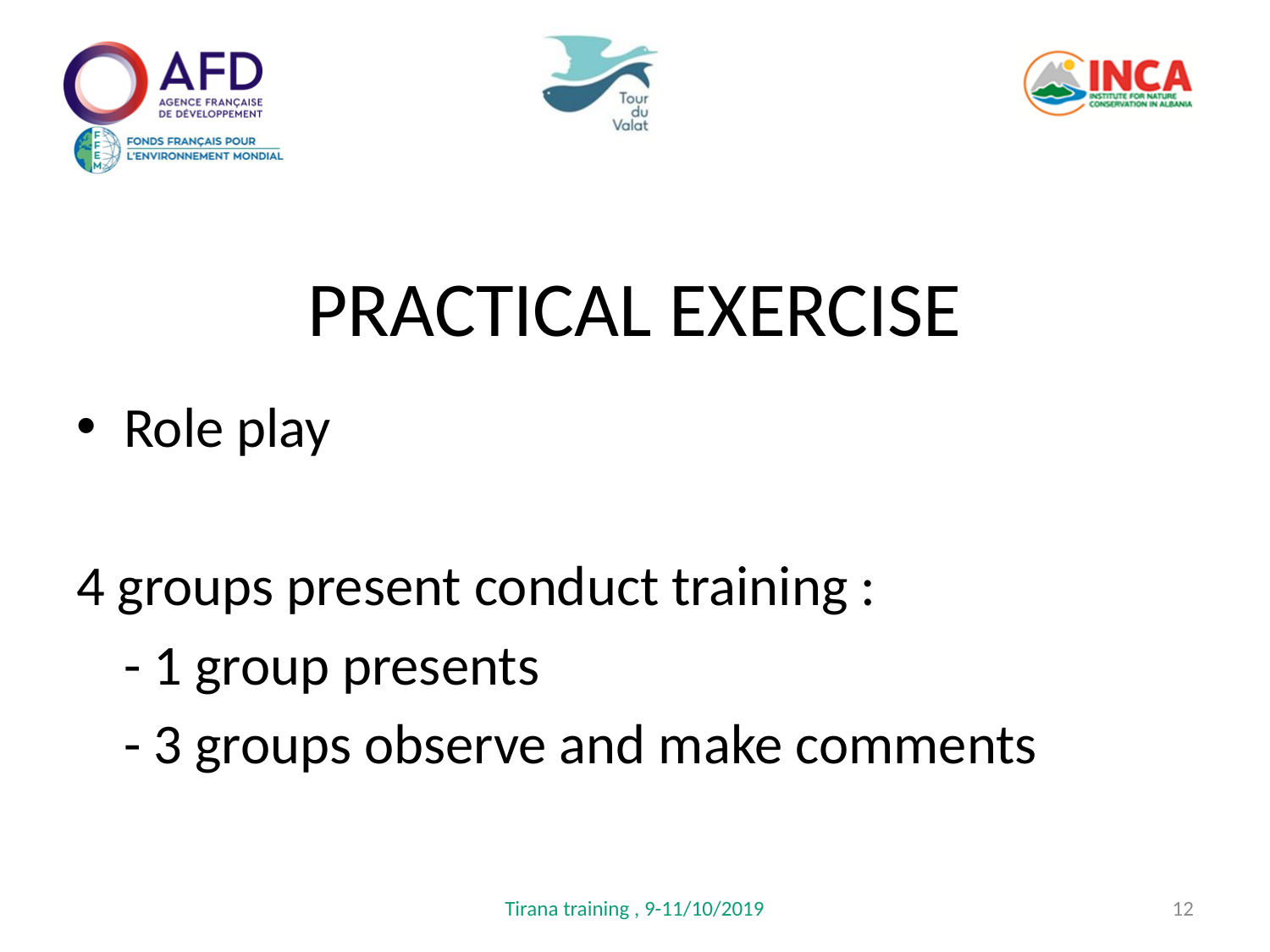

PRACTICAL EXERCISE
Role play

4 groups present conduct training :
	- 1 group presents
	- 3 groups observe and make comments
Tirana training , 9-11/10/2019
12